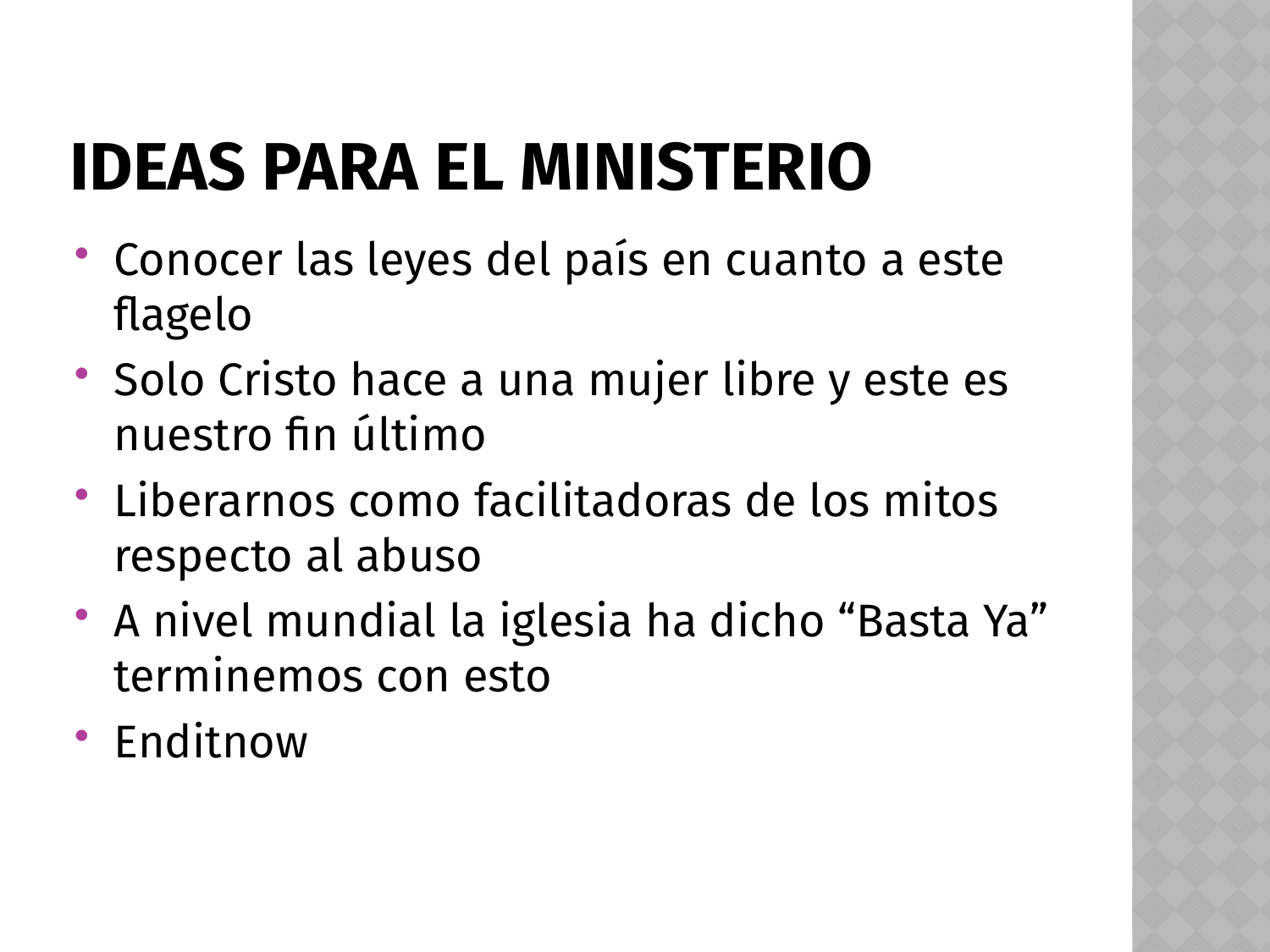

# Ideas para el ministerio
Conocer las leyes del país en cuanto a este flagelo
Solo Cristo hace a una mujer libre y este es nuestro fin último
Liberarnos como facilitadoras de los mitos respecto al abuso
A nivel mundial la iglesia ha dicho “Basta Ya” terminemos con esto
Enditnow